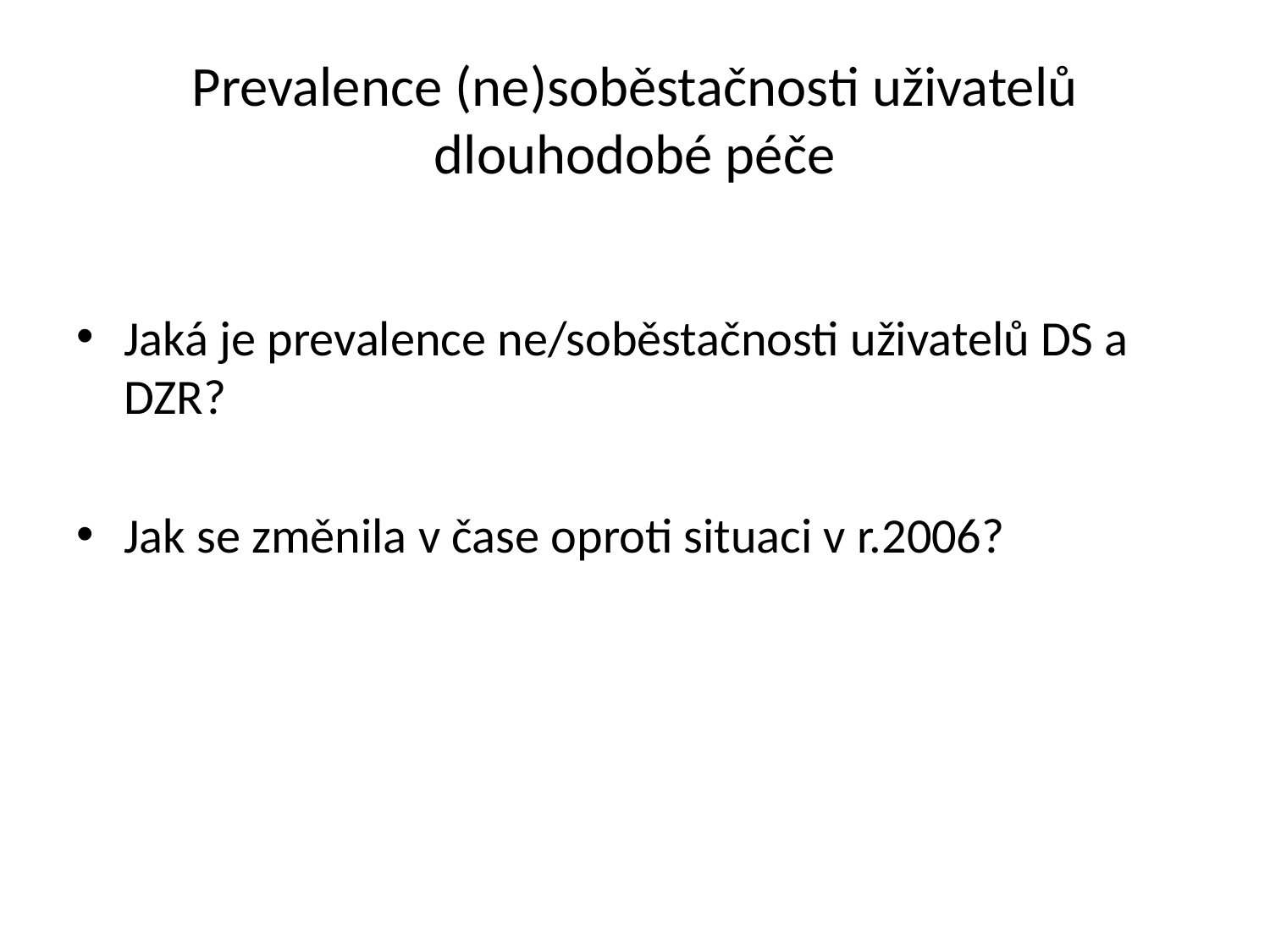

# Prevalence (ne)soběstačnosti uživatelů dlouhodobé péče

Jaká je prevalence ne/soběstačnosti uživatelů DS a DZR?

Jak se změnila v čase oproti situaci v r.2006?